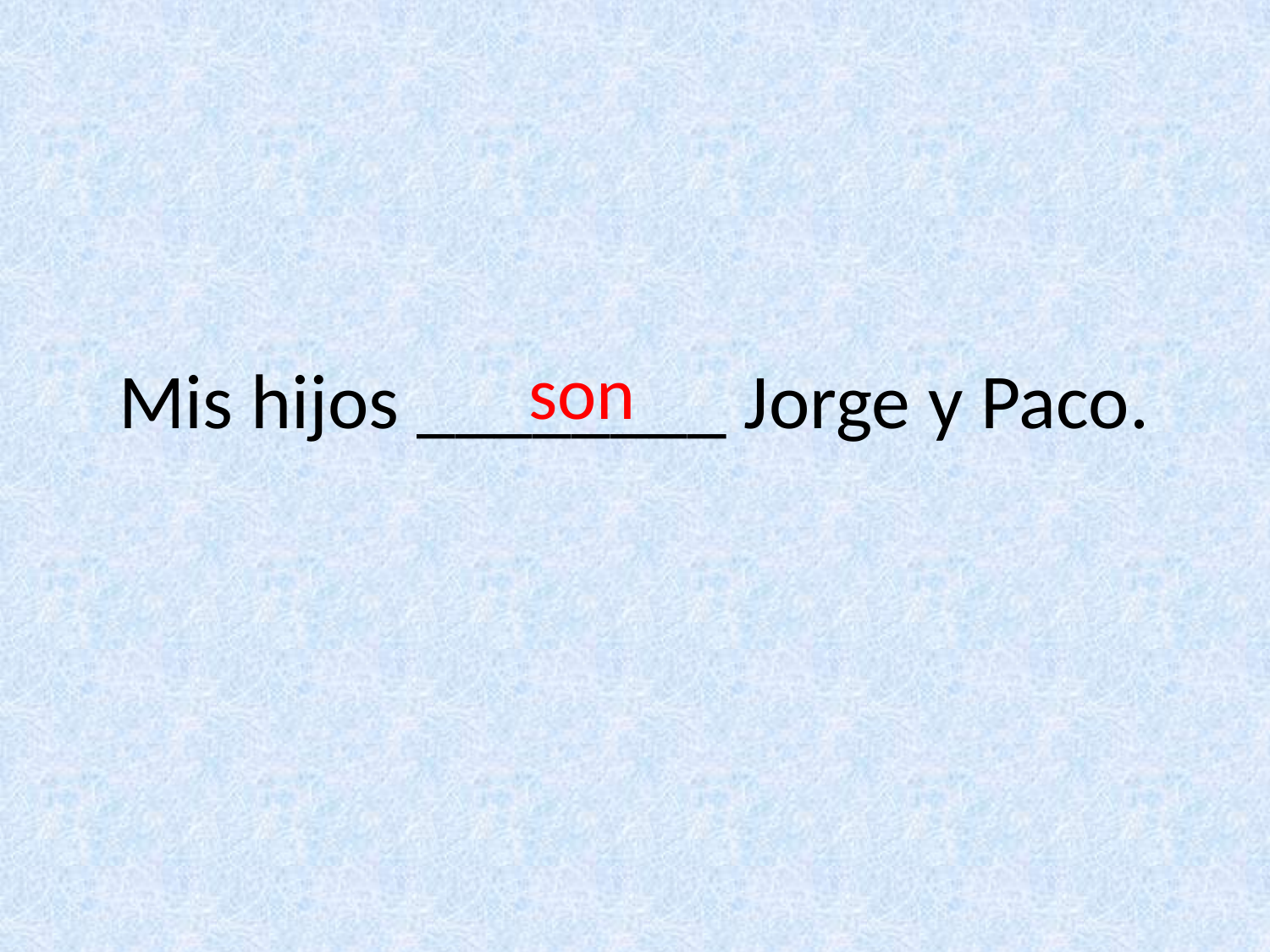

# Mis hijos ________ Jorge y Paco.
son